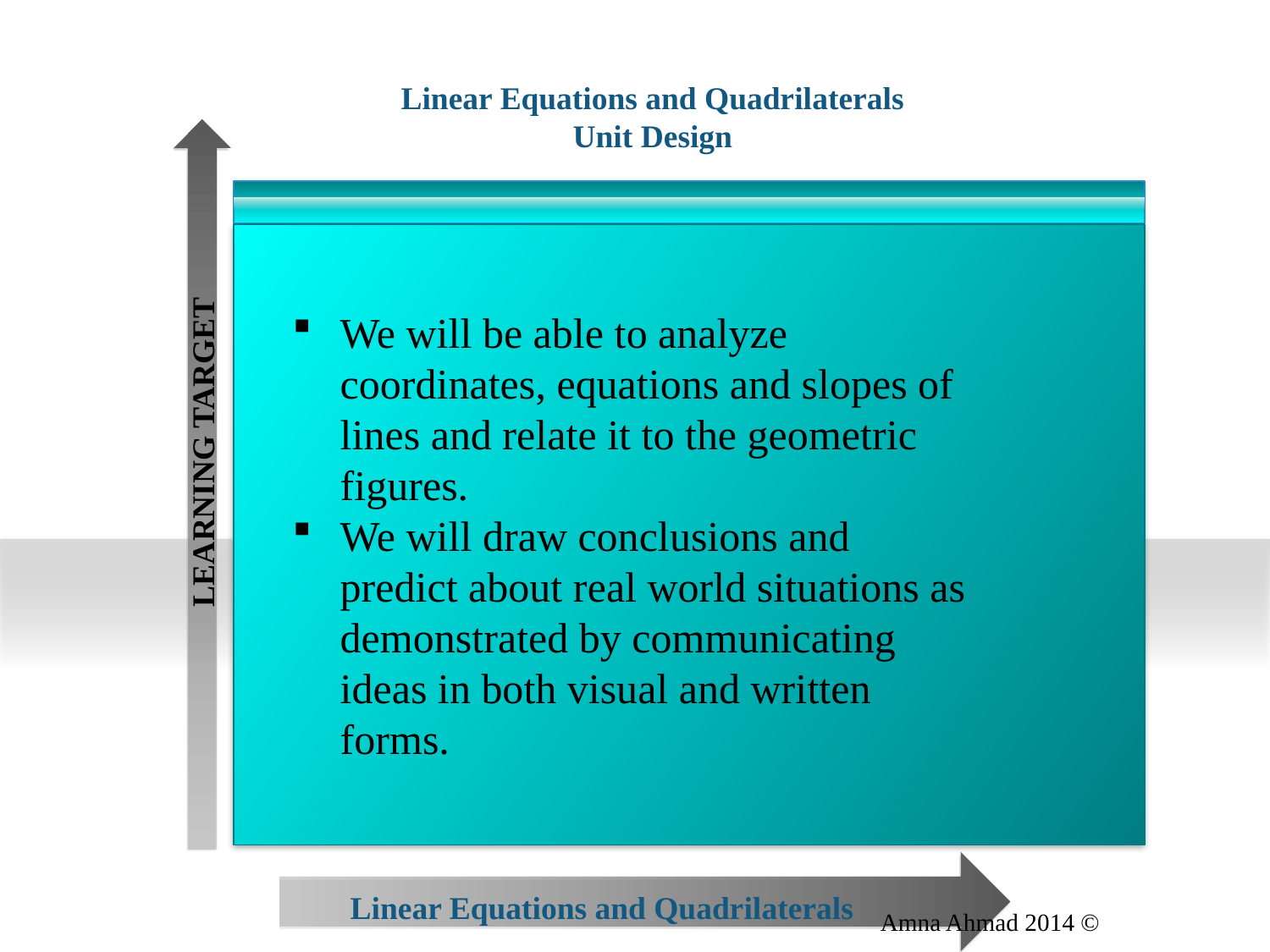

Linear Equations and Quadrilaterals
Unit Design

We will be able to analyze coordinates, equations and slopes of lines and relate it to the geometric figures.
We will draw conclusions and predict about real world situations as demonstrated by communicating ideas in both visual and written forms.

LEARNING TARGET

Linear Equations and Quadrilaterals
Amna Ahmad 2014 ©